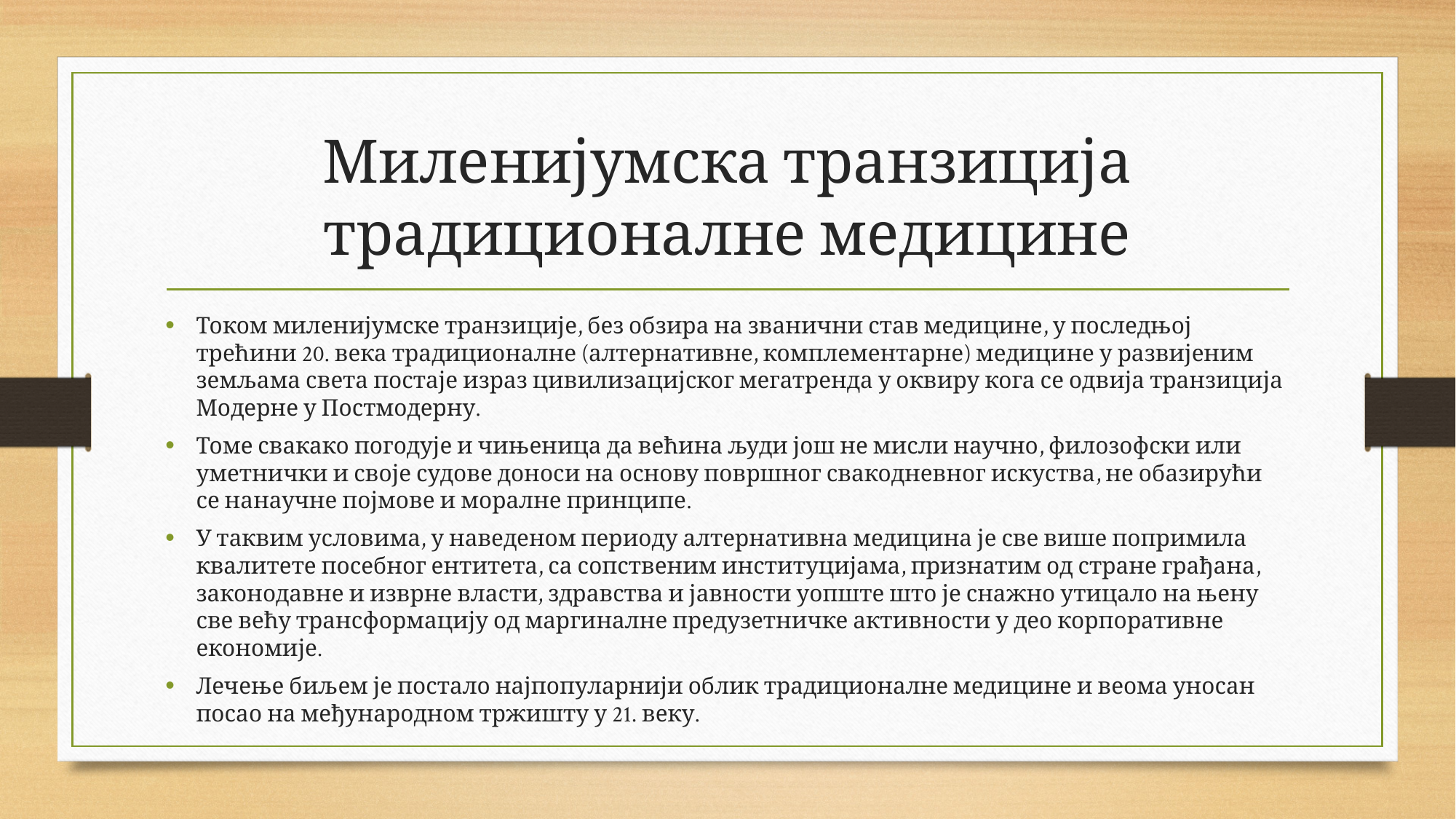

# Миленијумска транзиција традиционалне медицине
Током миленијумске транзиције, без обзира на званични став медицине, у последњој трећини 20. века традиционалне (алтернативне, комплементарне) медицине у развијеним земљама света постаје израз цивилизацијског мегатренда у оквиру кога се одвија транзиција Модерне у Постмодерну.
Томе свакако погодује и чињеница да већина људи још не мисли научно, филозофски или уметнички и своје судове доноси на основу површног свакодневног искуства, не обазирући се нанаучне појмове и моралне принципе.
У таквим условима, у наведеном периоду алтернативна медицина је све више попримила квалитете посебног ентитета, са сопственим институцијама, признатим од стране грађана, законодавне и изврне власти, здравства и јавности уопште што је снажно утицало на њену све већу трансформацију од маргиналне предузетничке активности у део корпоративне економије.
Лечење биљем је постало најпопуларнији облик традиционалне медицине и веома уносан посао на међународном тржишту у 21. веку.